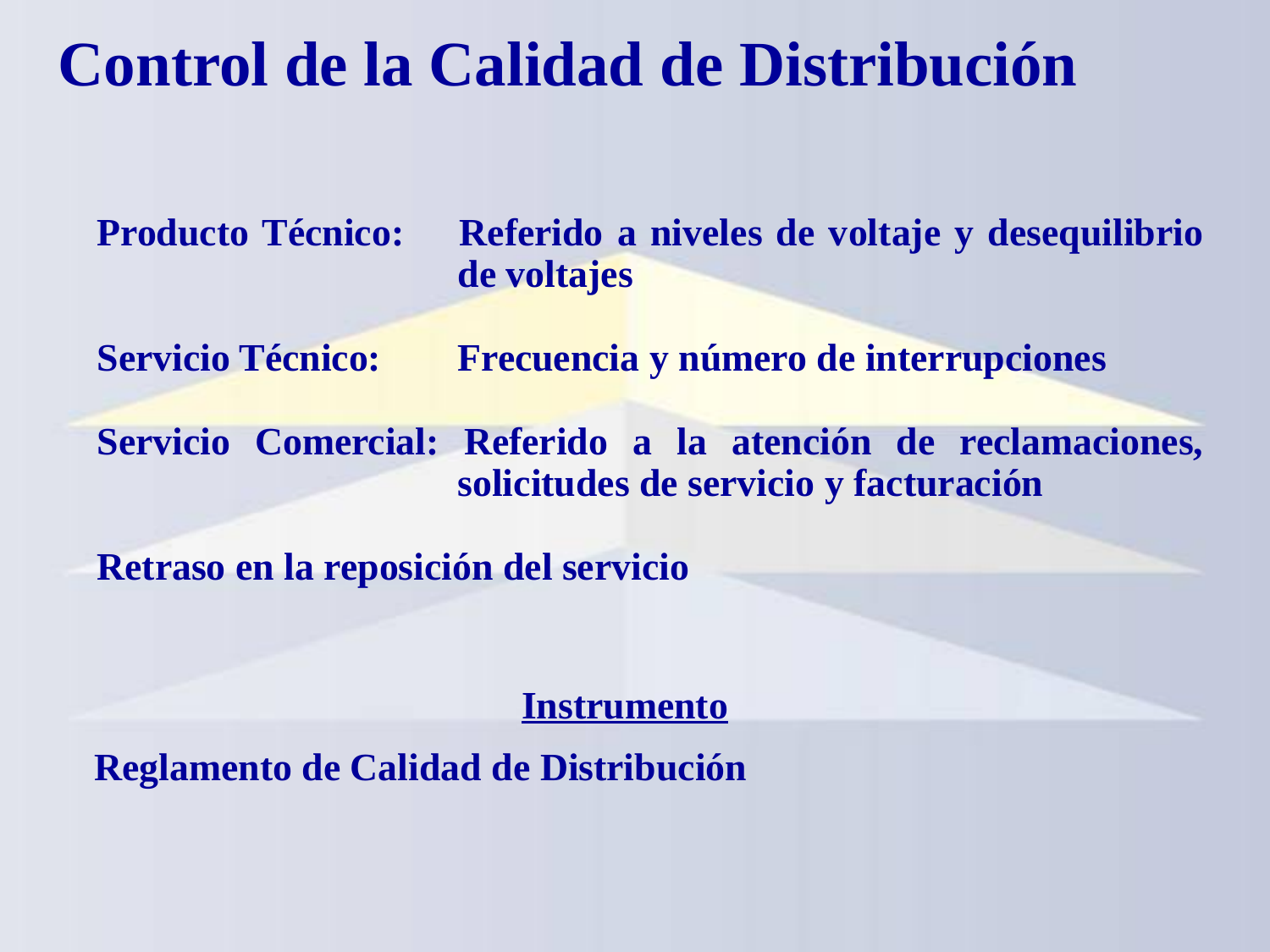

Control de la Calidad de Distribución
Producto Técnico:    Referido a niveles de voltaje y desequilibrio de voltajes

Servicio Técnico: 	Frecuencia y número de interrupciones

Servicio Comercial: Referido a la atención de reclamaciones, solicitudes de servicio y facturación

Retraso en la reposición del servicio

Instrumento
Reglamento de Calidad de Distribución